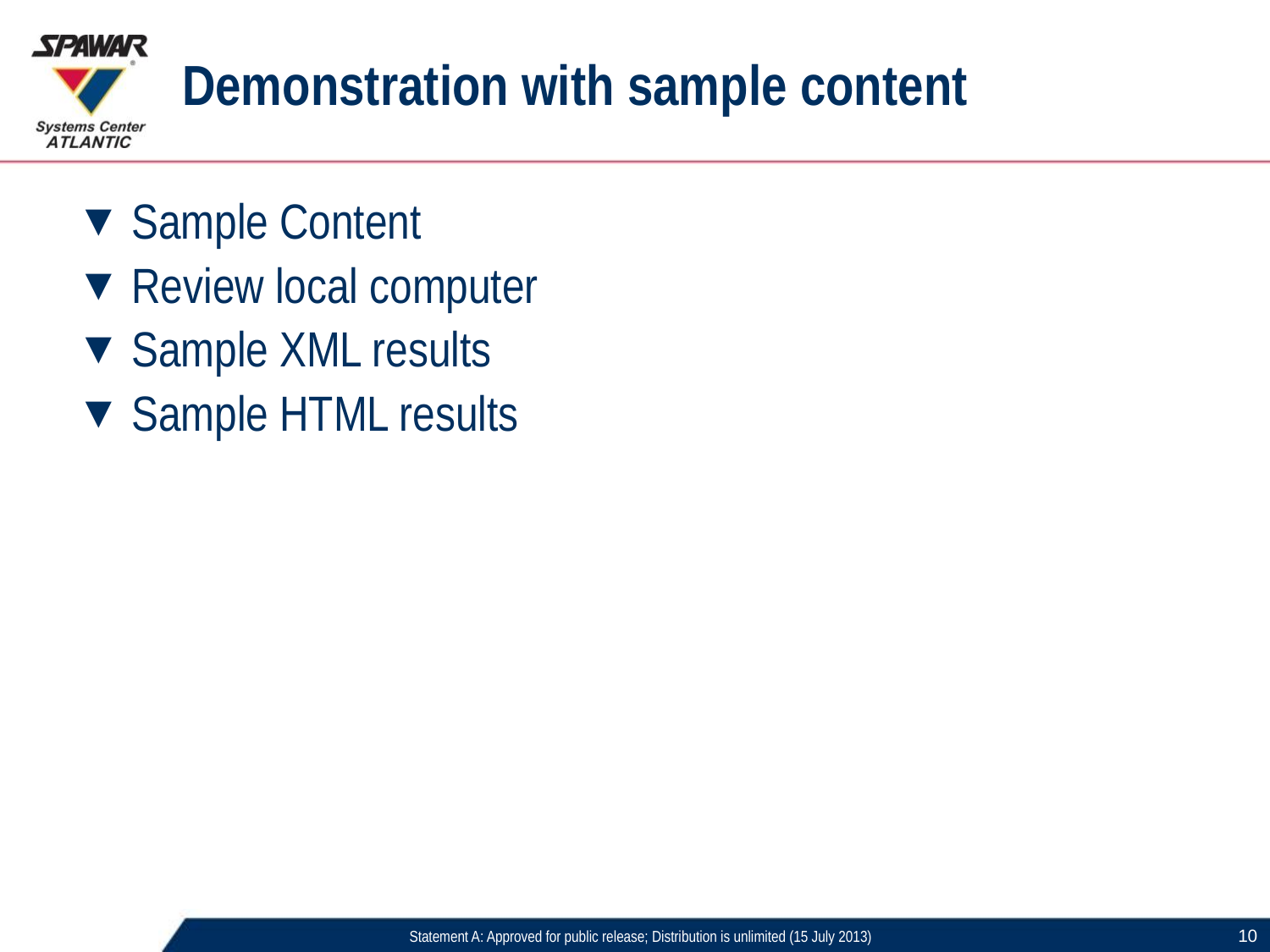

Demonstration with sample content
Sample Content
Review local computer
Sample XML results
Sample HTML results